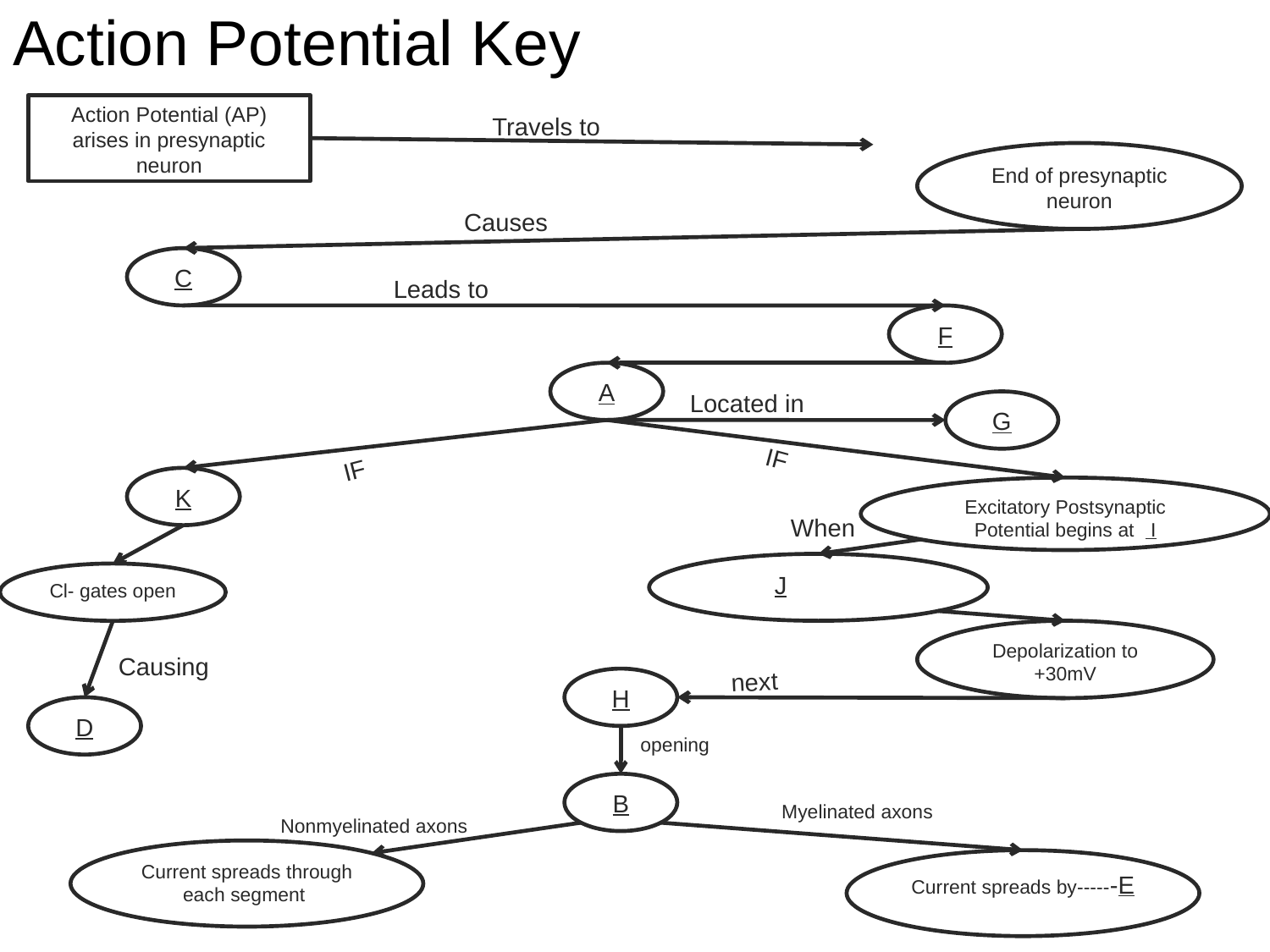

# Action Potential Key
Action Potential (AP) arises in presynaptic neuron

Travels to
End of presynaptic neuron
Causes
C
Leads to
F
A
Located in
G
IF
IF
K
Excitatory Postsynaptic Potential begins at   I
When

Cl- gates open
J
Depolarization to +30mV
Causing
next
H
D
opening
B
Myelinated axons
Nonmyelinated axons
Current spreads through each segment
Current spreads by------E